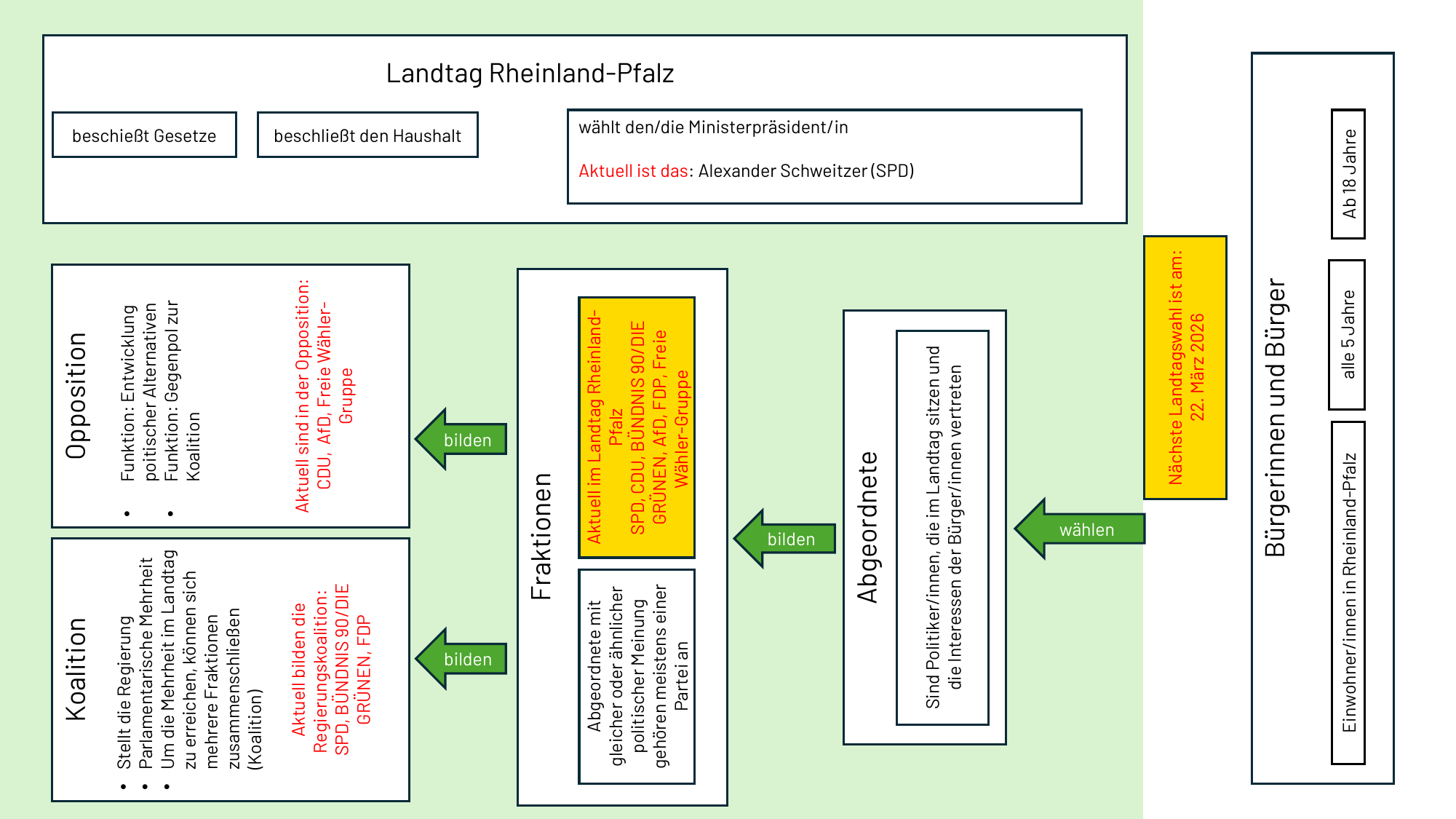

Landtag Rheinland-Pfalz
Bürgerinnen und Bürger
wählt den/die Ministerpräsident/in

Aktuell ist das: Alexander Schweitzer (SPD)
Ab 18 Jahre
beschießt Gesetze
beschließt den Haushalt
Nächste Landtagswahl ist am:
22. März 2026
alle 5 Jahre
Opposition

Funktion: Entwicklung poitischer Alternativen
Funktion: Gegenpol zur Koalition

Aktuell sind in der Opposition:
CDU,  AfD, Freie Wähler-Gruppe
Fraktionen
Aktuell im Landtag Rheinland-Pfalz
SPD, CDU, BÜNDNIS 90/DIE GRÜNEN, AfD, FDP, Freie Wähler-Gruppe
Abgeordnete
Sind Politiker/innen, die im Landtag sitzen und die Interessen der Bürger/innen vertreten
bilden
Einwohner/innen in Rheinland-Pfalz
wählen
bilden
Koalition

Stellt die Regierung
Parlamentarische Mehrheit
Um die Mehrheit im Landtag zu erreichen, können sich mehrere Fraktionen zusammenschließen (Koalition)

Aktuell bilden die Regierungskoalition:
SPD, BÜNDNIS 90/DIE GRÜNEN, FDP
AbAbgeordnete mit gleicher oder ähnlicher politischer Meinung gehören meistens einer Partei an
bilden